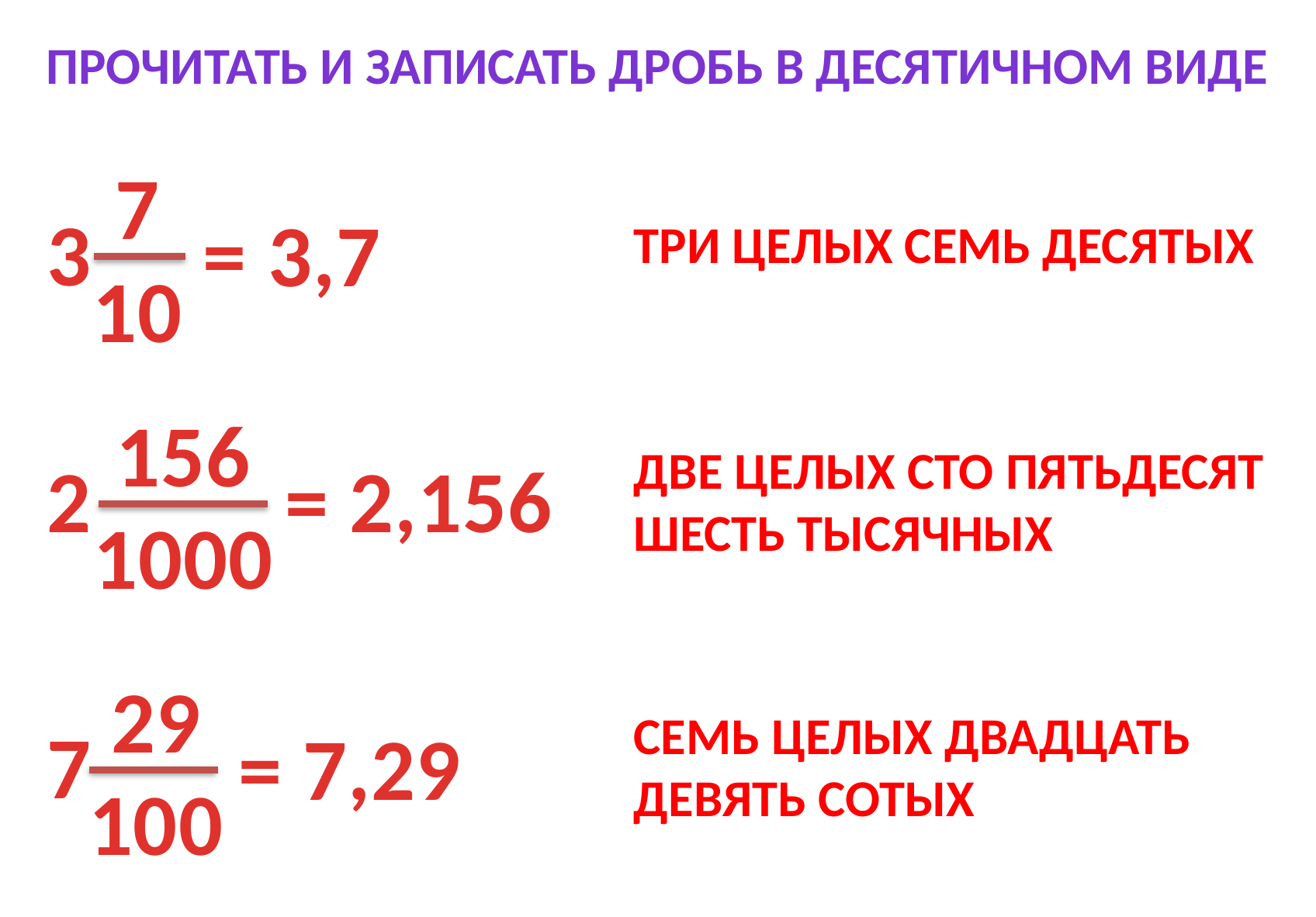

ПРОЧИТАТЬ И ЗАПИСАТЬ ДРОБЬ В ДЕСЯТИЧНОМ ВИДЕ
7
3
10
# ТРИ ЦЕЛЫХ СЕМЬ ДЕСЯТЫХ
= 3,7
156
2
1000
ДВЕ ЦЕЛЫХ СТО ПЯТЬДЕСЯТ ШЕСТЬ ТЫСЯЧНЫХ
= 2,156
29
7
100
СЕМЬ ЦЕЛЫХ ДВАДЦАТЬ ДЕВЯТЬ СОТЫХ
= 7,29